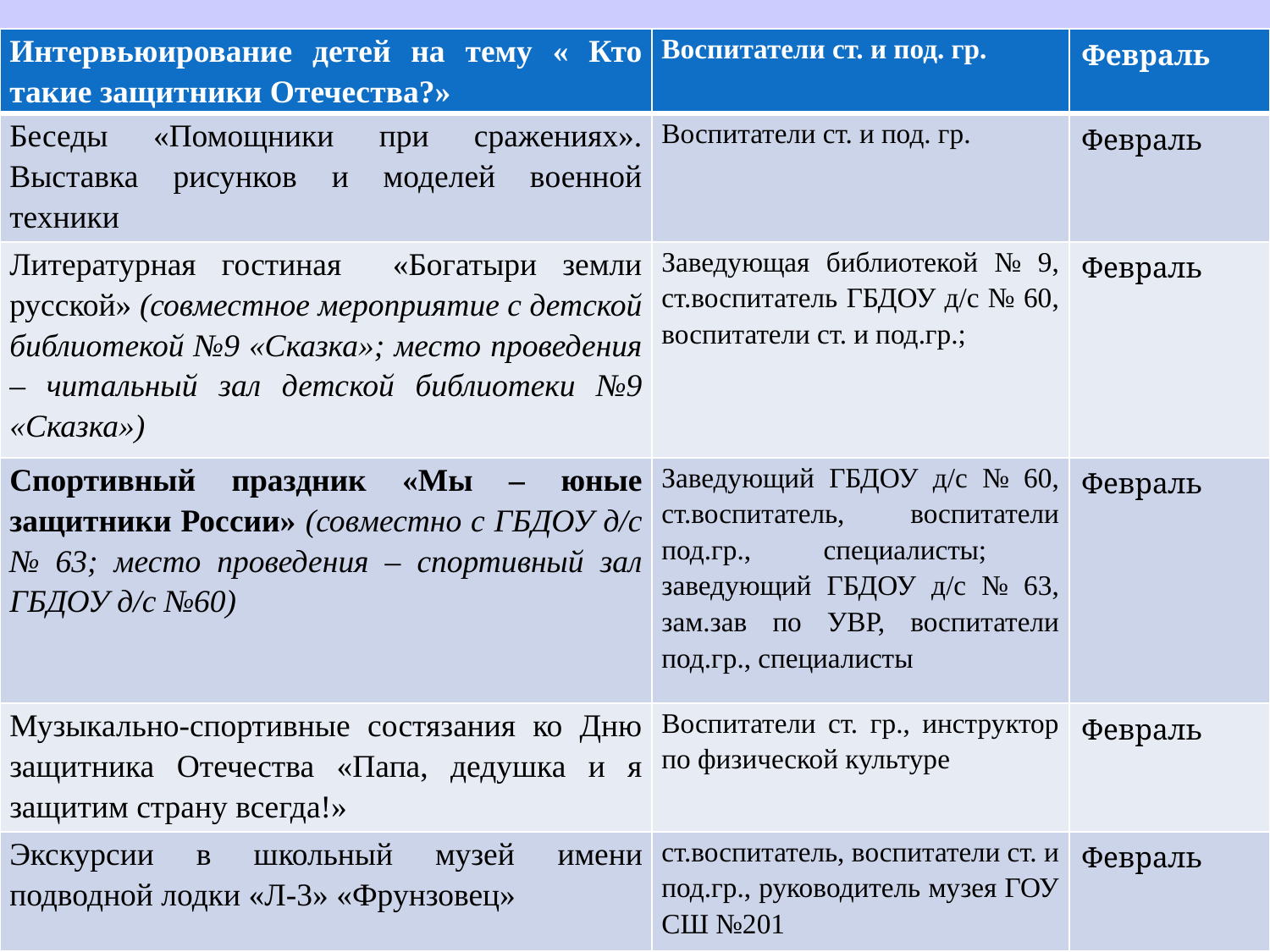

| Интервьюирование детей на тему « Кто такие защитники Отечества?» | Воспитатели ст. и под. гр. | Февраль |
| --- | --- | --- |
| Беседы «Помощники при сражениях». Выставка рисунков и моделей военной техники | Воспитатели ст. и под. гр. | Февраль |
| Литературная гостиная «Богатыри земли русской» (совместное мероприятие с детской библиотекой №9 «Сказка»; место проведения – читальный зал детской библиотеки №9 «Сказка») | Заведующая библиотекой № 9, ст.воспитатель ГБДОУ д/с № 60, воспитатели ст. и под.гр.; | Февраль |
| Спортивный праздник «Мы – юные защитники России» (совместно с ГБДОУ д/с № 63; место проведения – спортивный зал ГБДОУ д/с №60) | Заведующий ГБДОУ д/с № 60, ст.воспитатель, воспитатели под.гр., специалисты; заведующий ГБДОУ д/с № 63, зам.зав по УВР, воспитатели под.гр., специалисты | Февраль |
| Музыкально-спортивные состязания ко Дню защитника Отечества «Папа, дедушка и я защитим страну всегда!» | Воспитатели ст. гр., инструктор по физической культуре | Февраль |
| Экскурсии в школьный музей имени подводной лодки «Л-3» «Фрунзовец» | ст.воспитатель, воспитатели ст. и под.гр., руководитель музея ГОУ СШ №201 | Февраль |